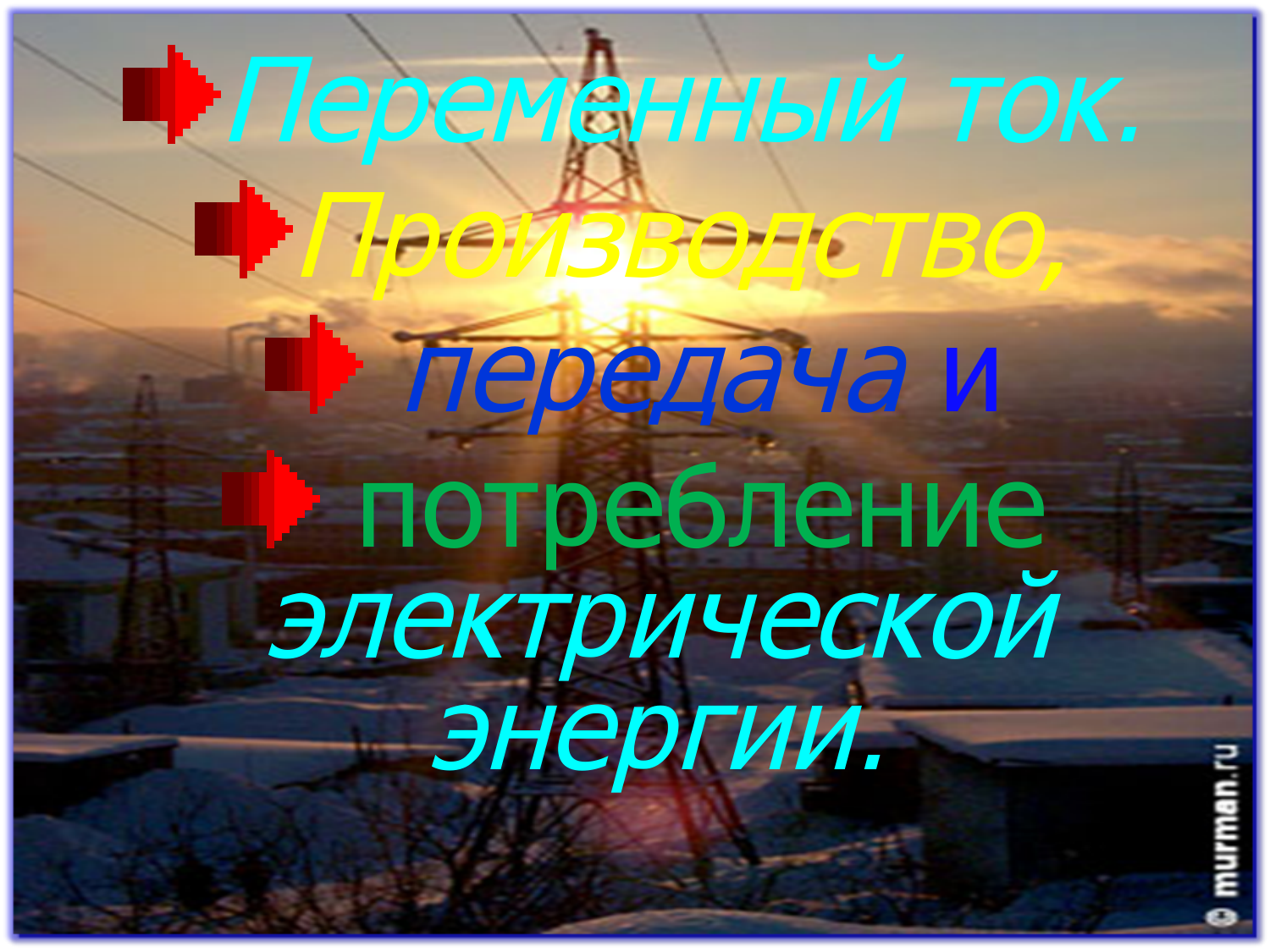

Переменный ток.
Производство,
 передача и
 потребление электрической энергии.
#